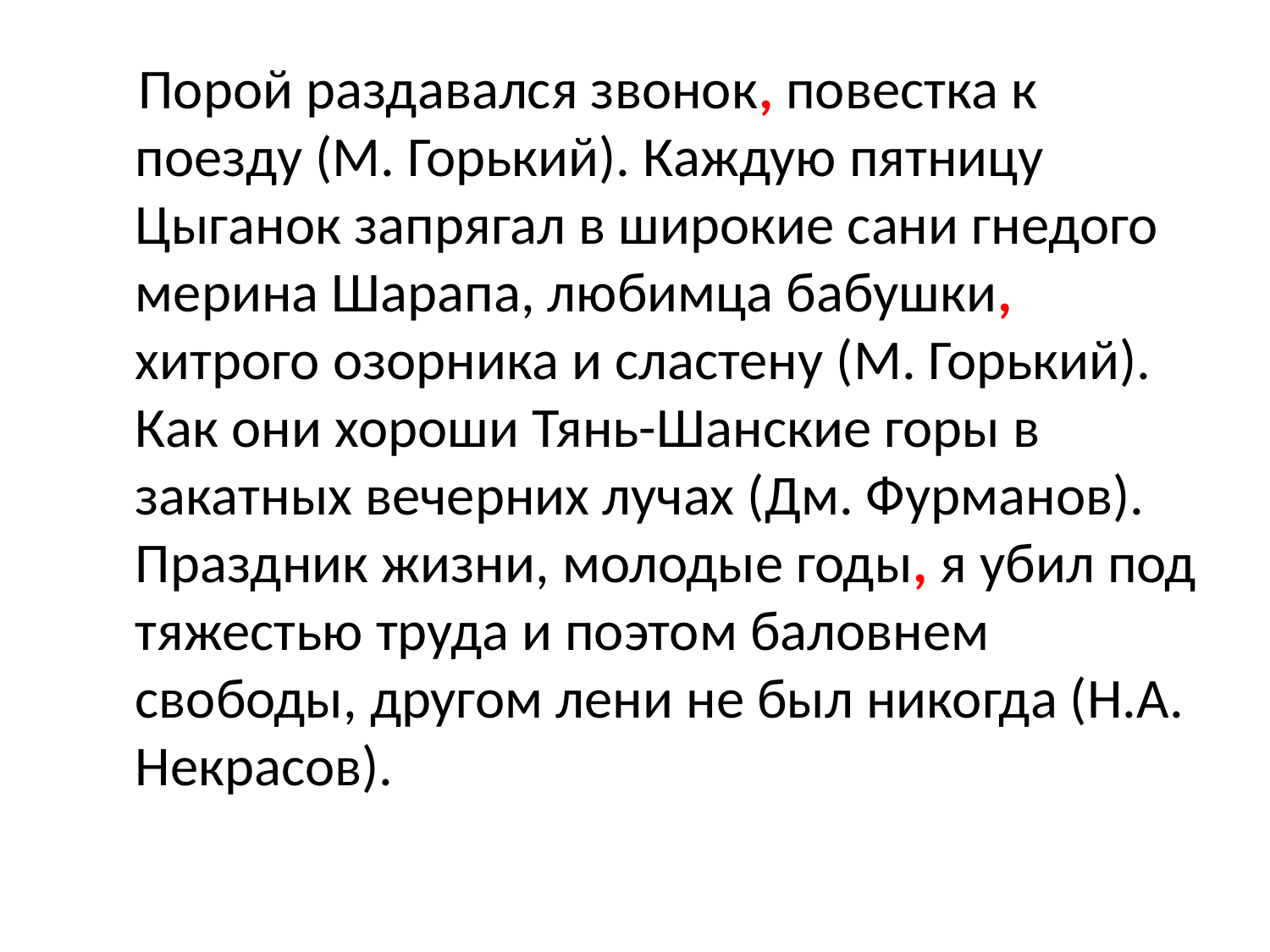

Порой раздавался звонок, повестка к поезду (М. Горький). Каждую пятницу Цыганок запрягал в широкие сани гнедого мерина Шарапа, любимца бабушки, хитрого озорника и сластену (М. Горький). Как они хороши Тянь-Шанские горы в закатных вечерних лучах (Дм. Фурманов). Праздник жизни, молодые годы, я убил под тяжестью труда и поэтом баловнем свободы, другом лени не был никогда (Н.А. Некрасов).